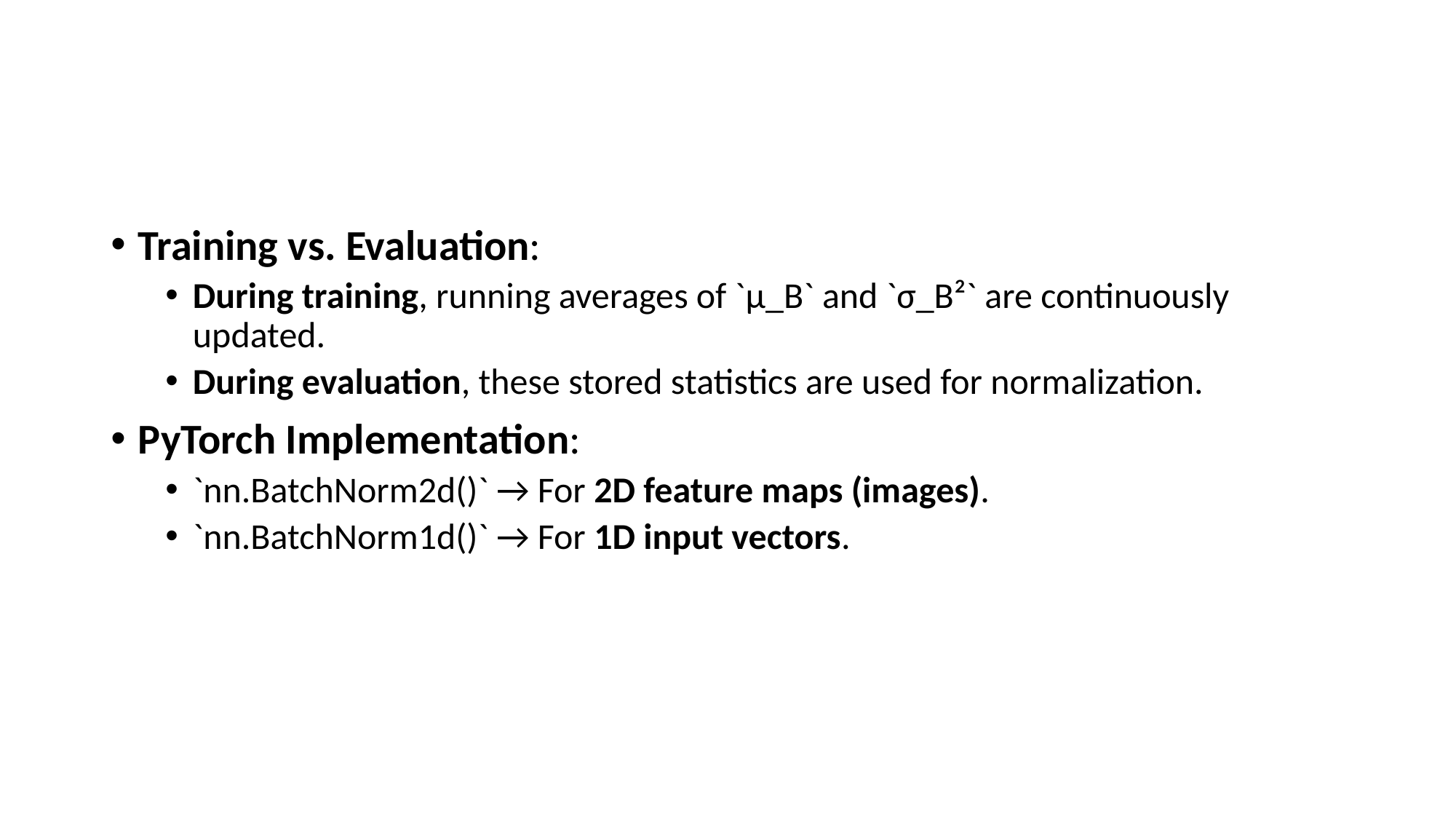

#
Training vs. Evaluation:
During training, running averages of `μ_B` and `σ_B²` are continuously updated.
During evaluation, these stored statistics are used for normalization.
PyTorch Implementation:
`nn.BatchNorm2d()` → For 2D feature maps (images).
`nn.BatchNorm1d()` → For 1D input vectors.